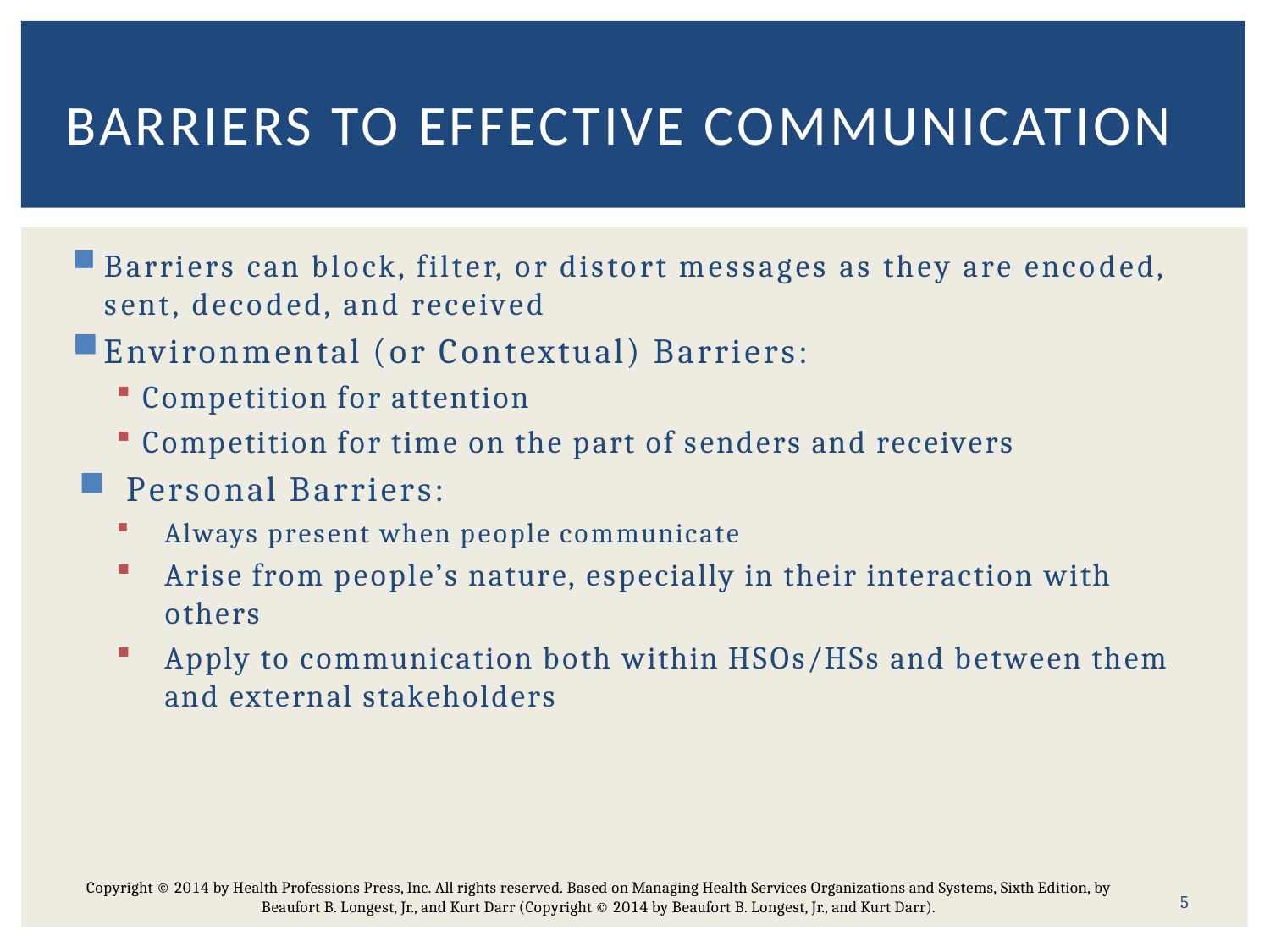

# Barriers to effective communication
Barriers can block, filter, or distort messages as they are encoded, sent, decoded, and received
Environmental (or Contextual) Barriers:
Competition for attention
Competition for time on the part of senders and receivers
Personal Barriers:
Always present when people communicate
Arise from people’s nature, especially in their interaction with others
Apply to communication both within HSOs/HSs and between them and external stakeholders
5